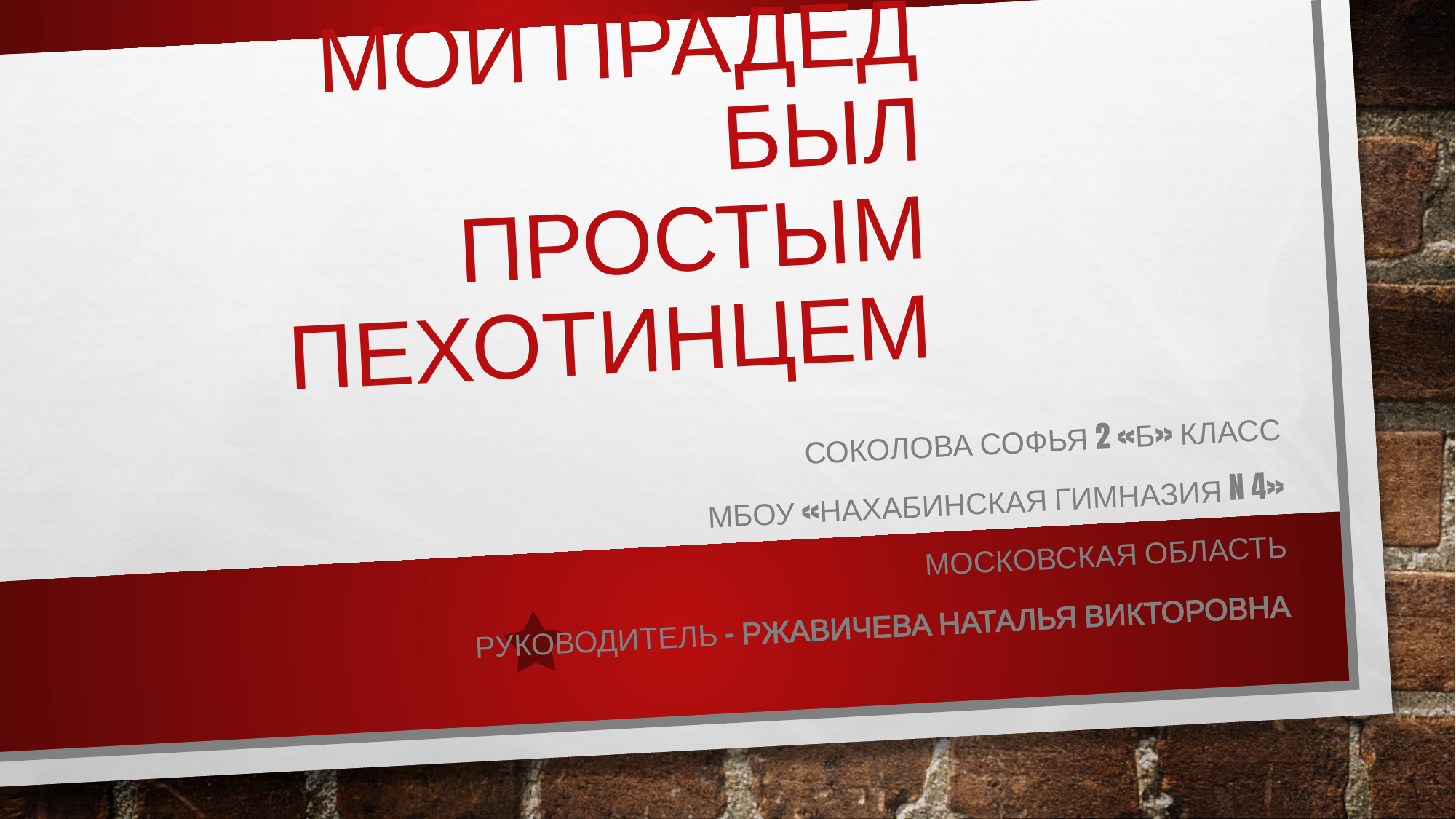

# Мой прадед был простым пехотинцем
Соколова софья 2 «Б» КЛАСС
МБОУ «Нахабинская гимназия N 4»
Московская область
Руководитель – Ржавичева Наталья Викторовна